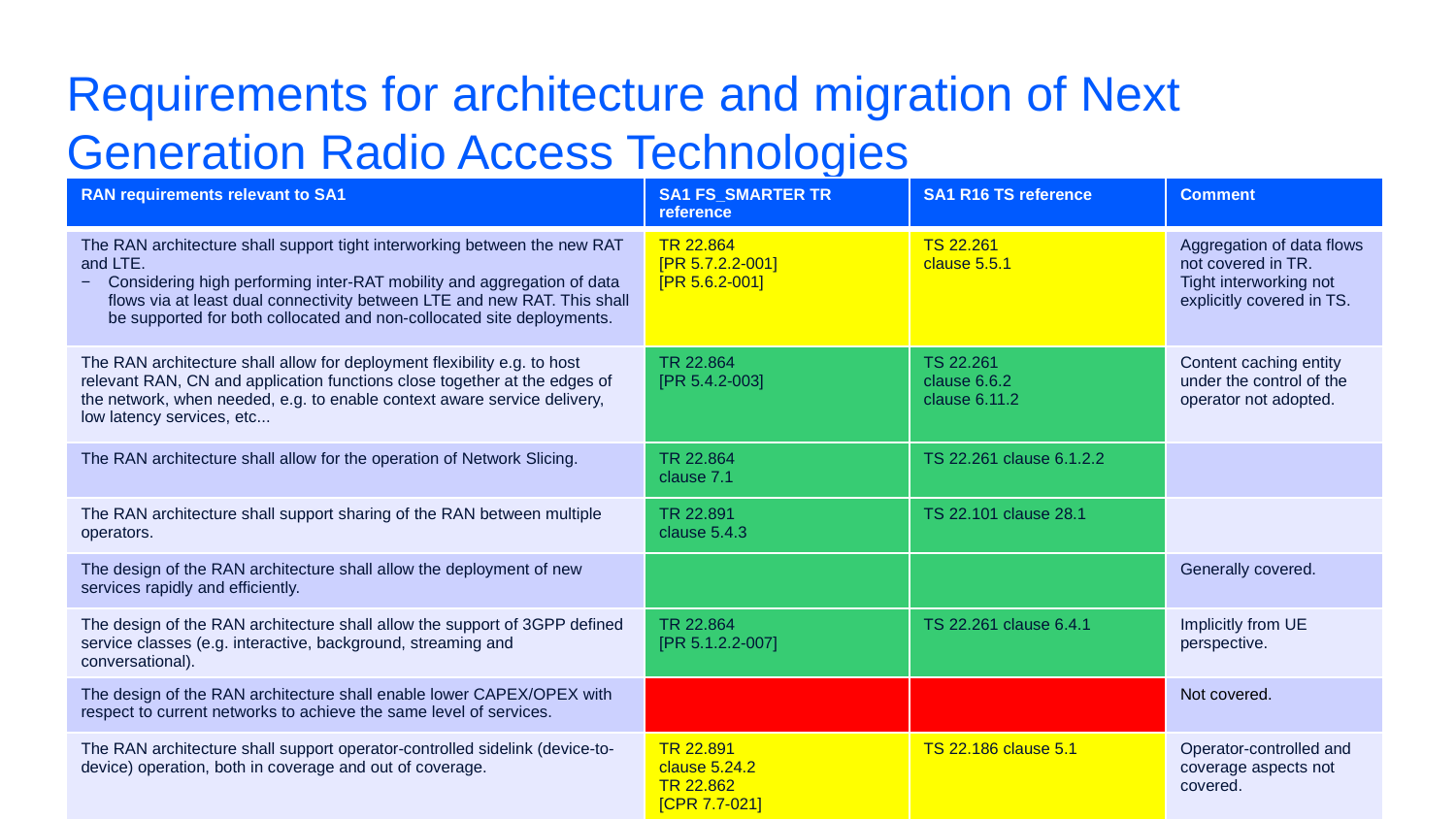

Requirements for architecture and migration of Next Generation Radio Access Technologies
| RAN requirements relevant to SA1 | SA1 FS\_SMARTER TR reference | SA1 R16 TS reference | Comment |
| --- | --- | --- | --- |
| The RAN architecture shall support tight interworking between the new RAT and LTE. Considering high performing inter-RAT mobility and aggregation of data flows via at least dual connectivity between LTE and new RAT. This shall be supported for both collocated and non-collocated site deployments. | TR 22.864 [PR 5.7.2.2-001] [PR 5.6.2-001] | TS 22.261 clause 5.5.1 | Aggregation of data flows not covered in TR. Tight interworking not explicitly covered in TS. |
| The RAN architecture shall allow for deployment flexibility e.g. to host relevant RAN, CN and application functions close together at the edges of the network, when needed, e.g. to enable context aware service delivery, low latency services, etc... | TR 22.864 [PR 5.4.2-003] | TS 22.261 clause 6.6.2 clause 6.11.2 | Content caching entity under the control of the operator not adopted. |
| The RAN architecture shall allow for the operation of Network Slicing. | TR 22.864 clause 7.1 | TS 22.261 clause 6.1.2.2 |  |
| The RAN architecture shall support sharing of the RAN between multiple operators. | TR 22.891 clause 5.4.3 | TS 22.101 clause 28.1 |  |
| The design of the RAN architecture shall allow the deployment of new services rapidly and efficiently. |  |  | Generally covered. |
| The design of the RAN architecture shall allow the support of 3GPP defined service classes (e.g. interactive, background, streaming and conversational). | TR 22.864 [PR 5.1.2.2-007] | TS 22.261 clause 6.4.1 | Implicitly from UE perspective. |
| The design of the RAN architecture shall enable lower CAPEX/OPEX with respect to current networks to achieve the same level of services. |  |  | Not covered. |
| The RAN architecture shall support operator-controlled sidelink (device-to-device) operation, both in coverage and out of coverage. | TR 22.891 clause 5.24.2 TR 22.862 [CPR 7.7-021] | TS 22.186 clause 5.1 | Operator-controlled and coverage aspects not covered. |
Customer Confidential